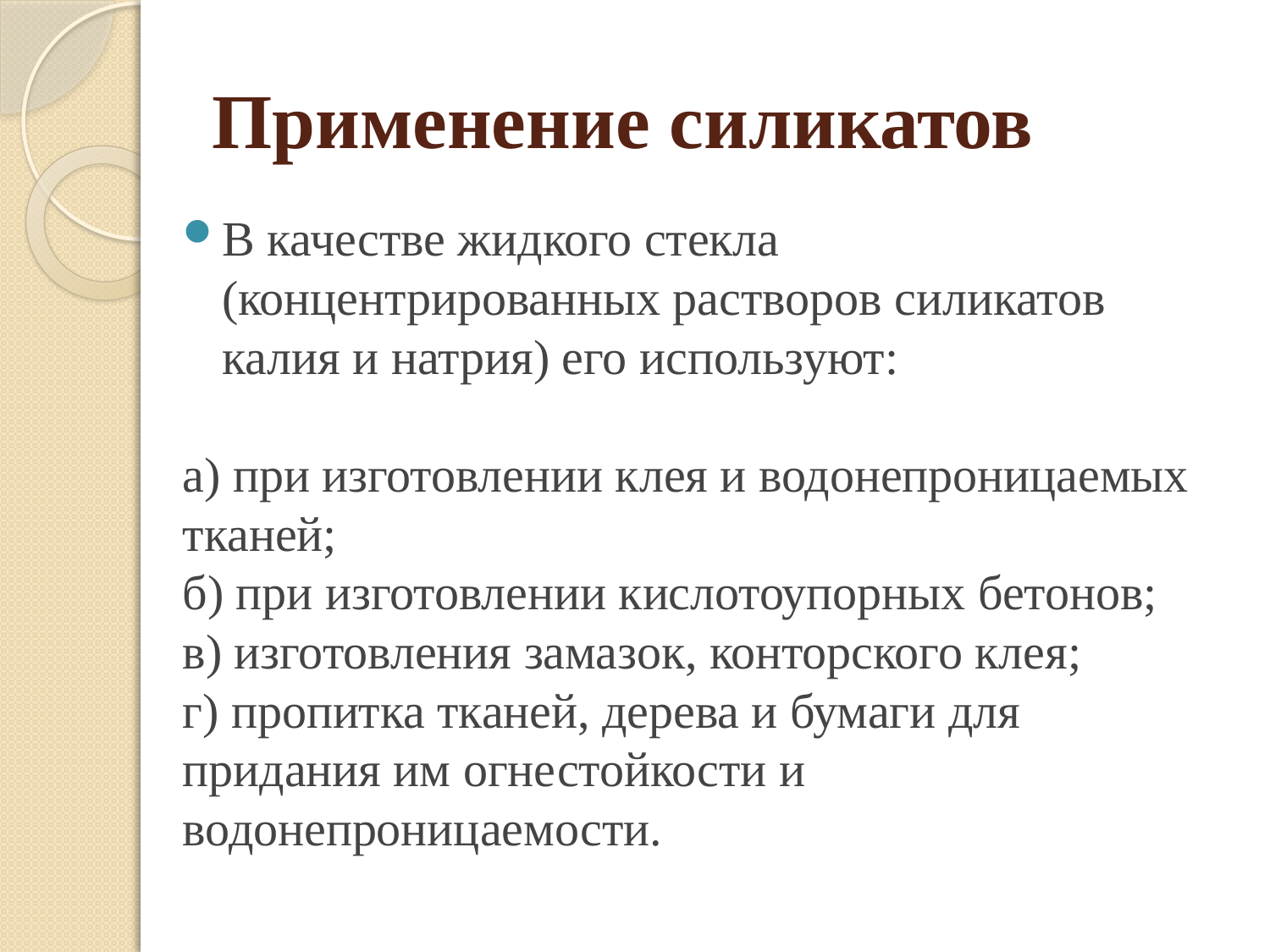

# Применение силикатов
В качестве жидкого стекла  (концентрированных растворов силикатов калия и натрия) его используют:

а) при изготовлении клея и водонепроницаемых тканей;
б) при изготовлении кислотоупорных бетонов;
в) изготовления замазок, конторского клея;
г) пропитка тканей, дерева и бумаги для придания им огнестойкости и водонепроницаемости.